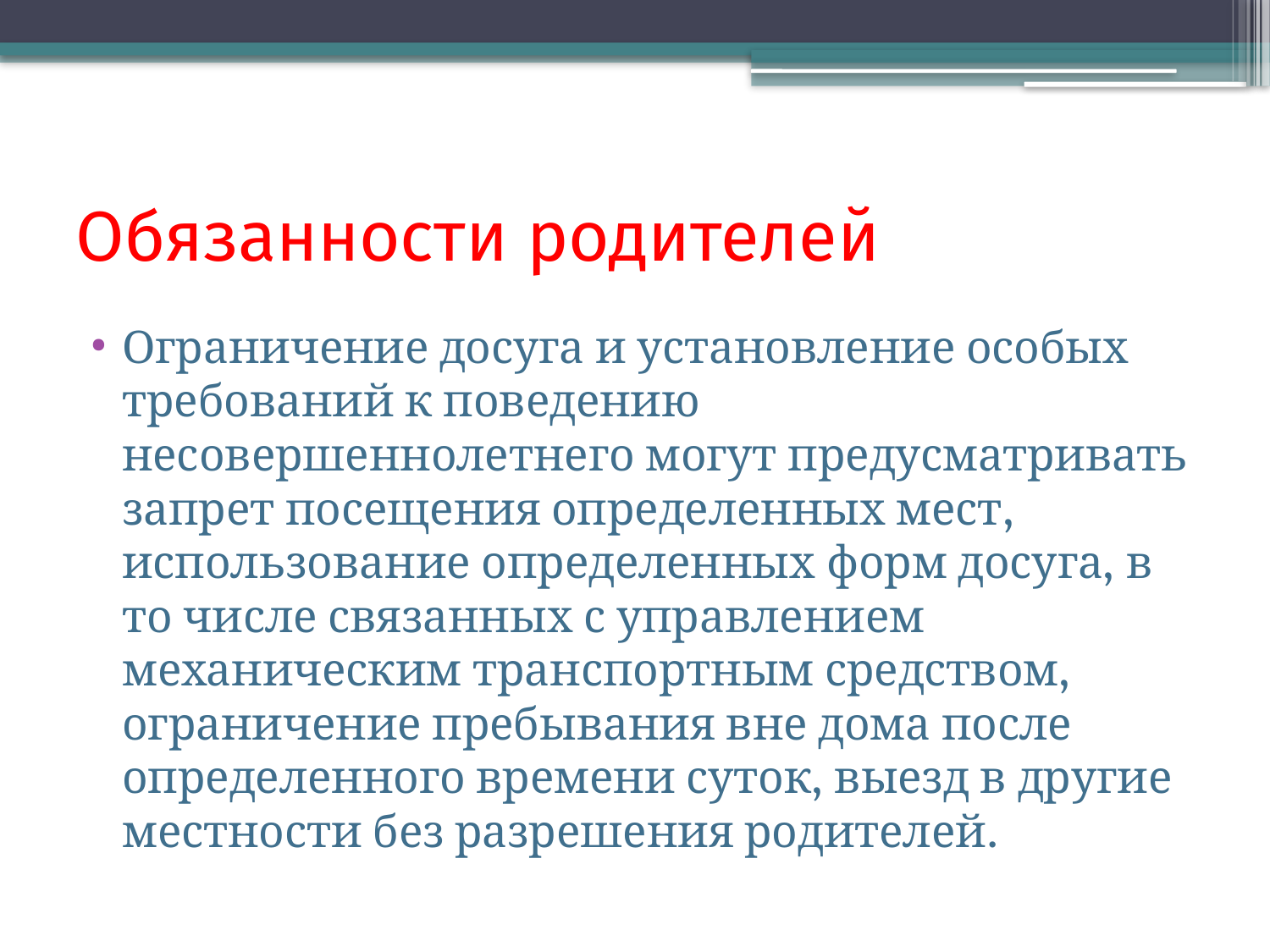

# Обязанности родителей
Ограничение досуга и установление особых требований к поведению несовершеннолетнего могут предусматривать запрет посещения определенных мест, использование определенных форм досуга, в то числе связанных с управлением механическим транспортным средством, ограничение пребывания вне дома после определенного времени суток, выезд в другие местности без разрешения родителей.